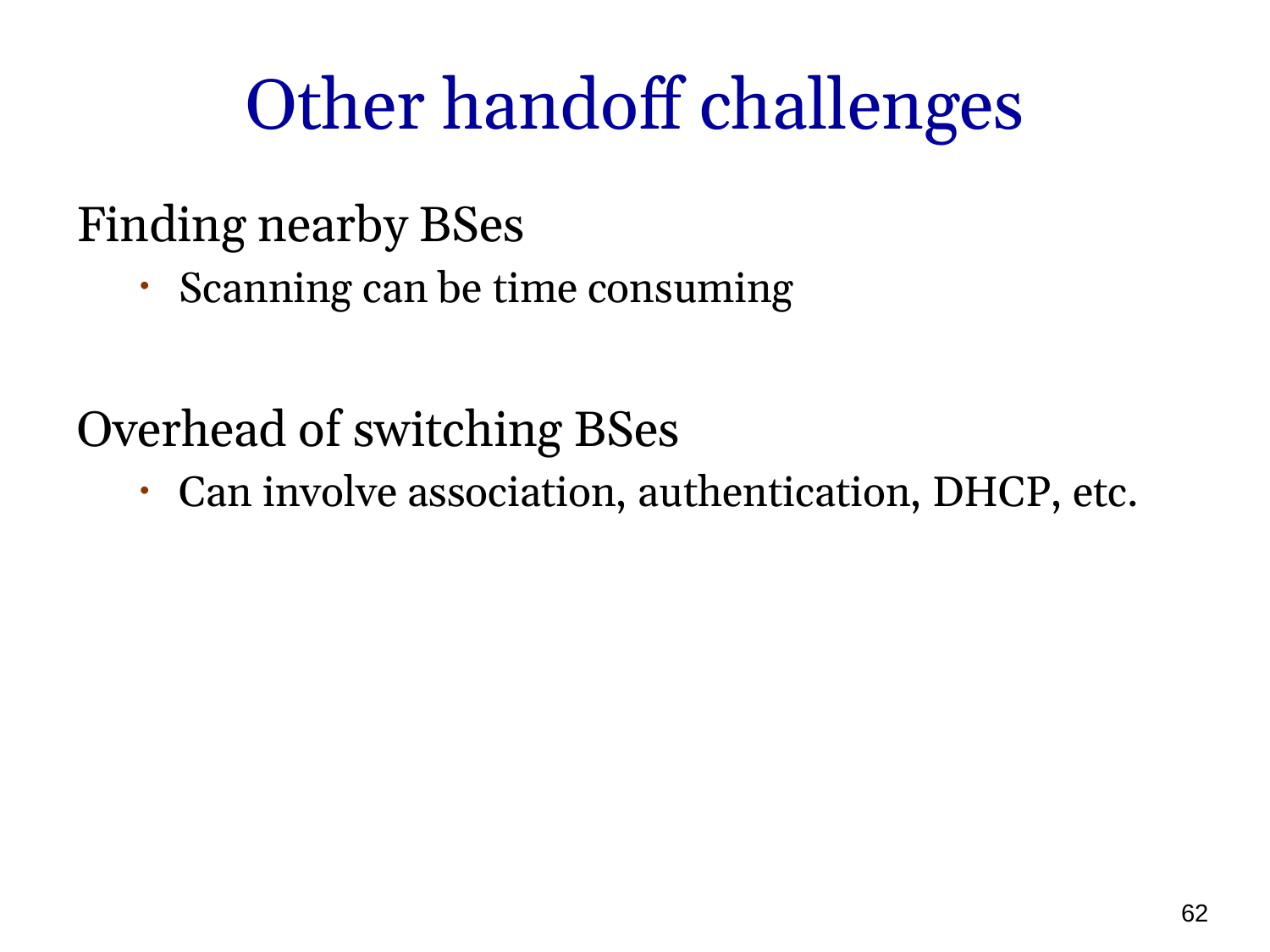

# Other handoff challenges
Finding nearby BSes
Scanning can be time consuming

Overhead of switching BSes
Can involve association, authentication, DHCP, etc.

62